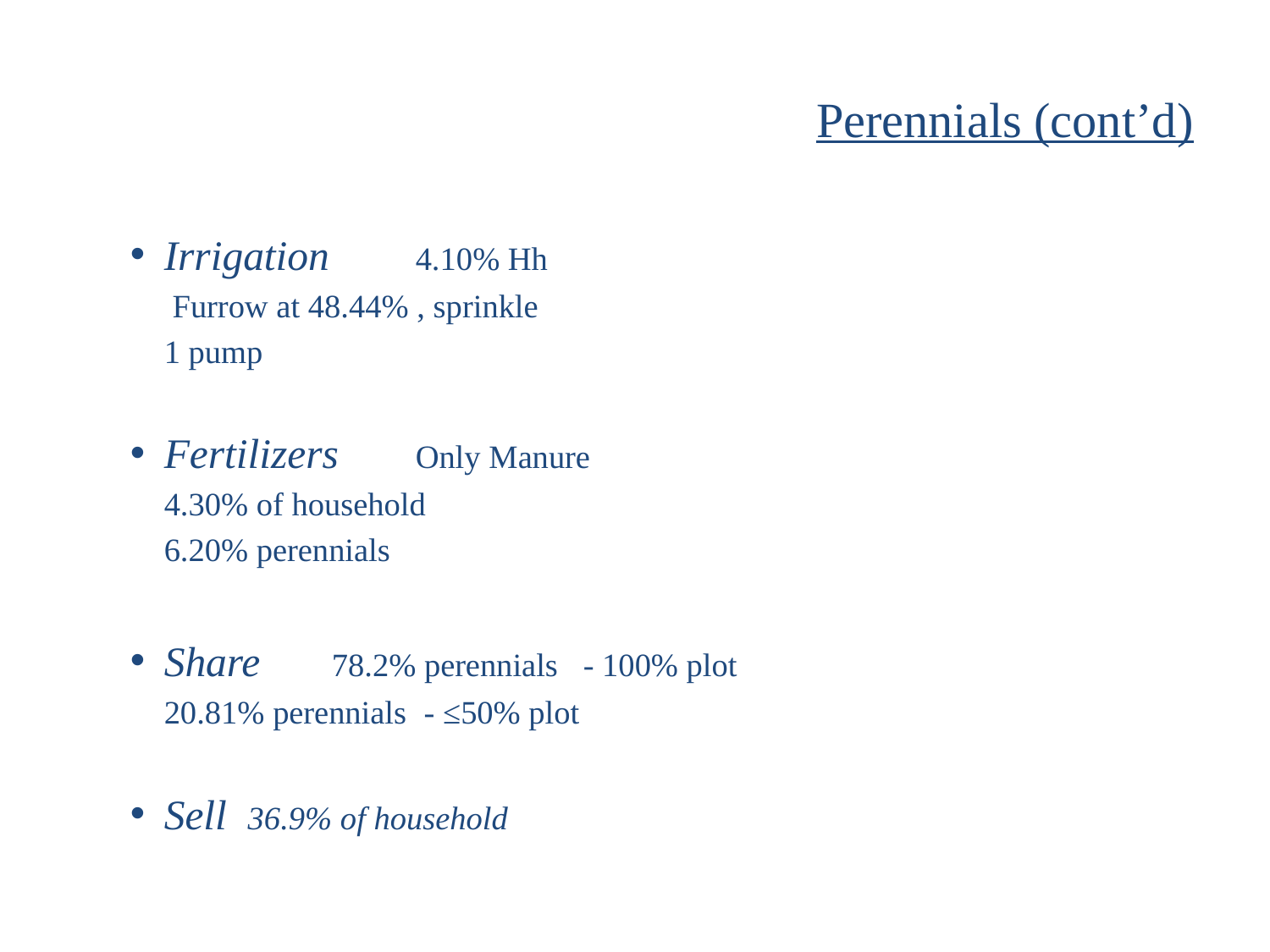

# Perennials (cont’d)
Irrigation 		4.10% Hh
					 Furrow at 48.44% , sprinkle
					1 pump

Fertilizers		Only Manure
					4.30% of household
					6.20% perennials

Share 			78.2% perennials 	- 100% plot
					20.81% perennials	 - ≤50% plot

Sell			36.9% of household